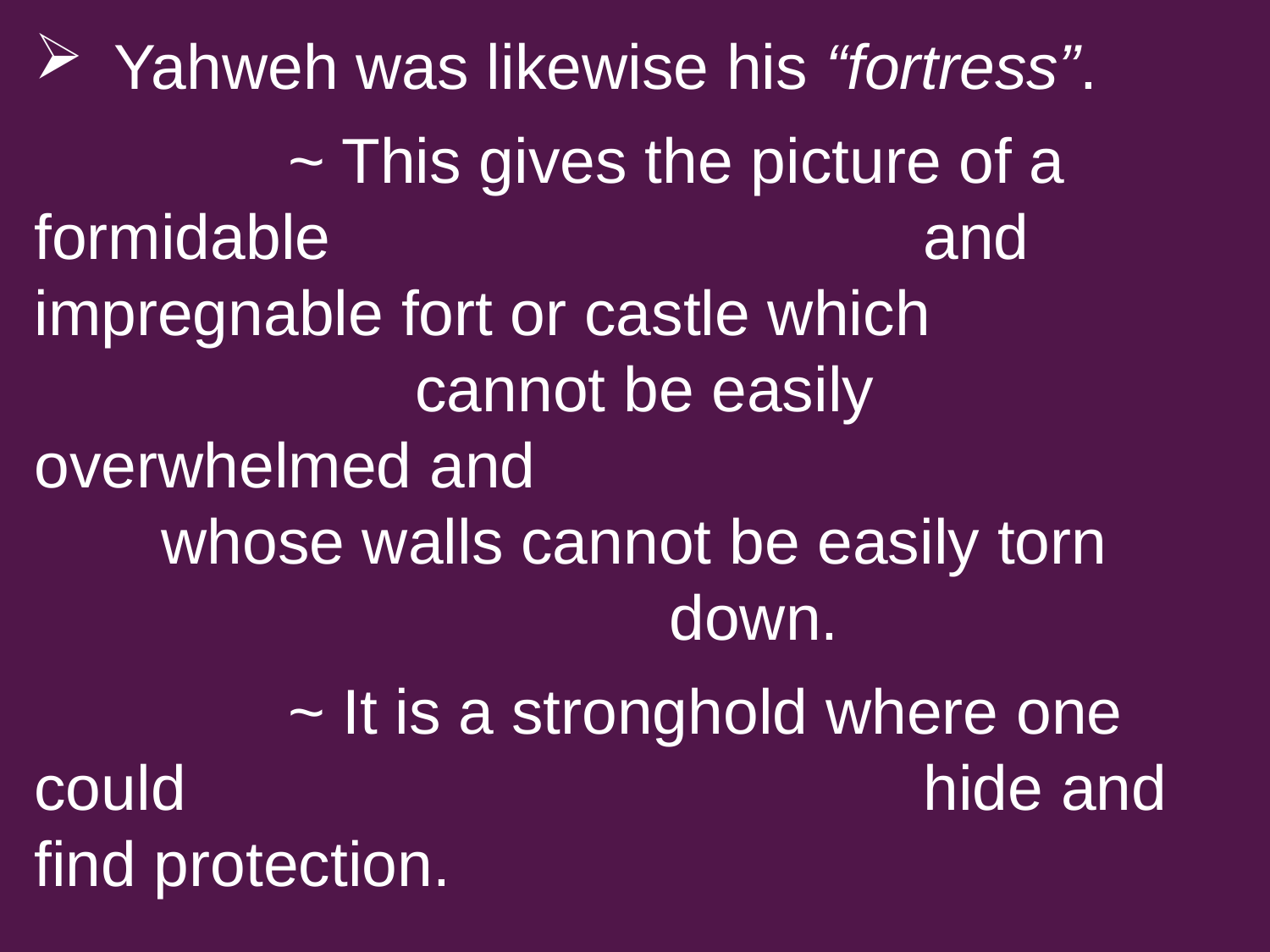

Yahweh was likewise his “fortress”.
		~ This gives the picture of a formidable 					and impregnable fort or castle which 					cannot be easily overwhelmed and 						whose walls cannot be easily torn 						down.
		~ It is a stronghold where one could 						hide and find protection.